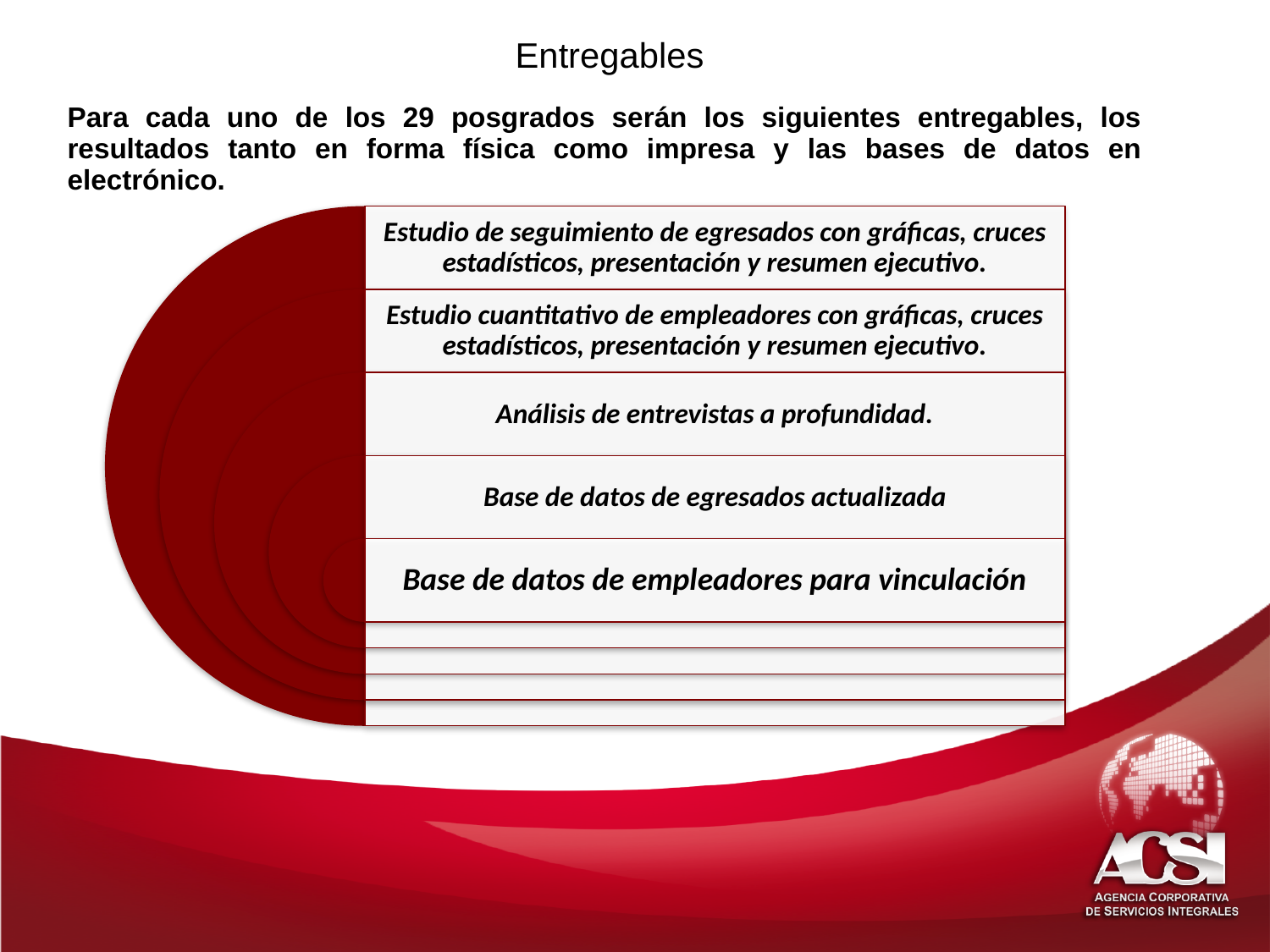

Entregables

Para cada uno de los 29 posgrados serán los siguientes entregables, los resultados tanto en forma física como impresa y las bases de datos en electrónico.
Estudio de seguimiento de egresados con gráficas, cruces estadísticos, presentación y resumen ejecutivo.
Estudio cuantitativo de empleadores con gráficas, cruces estadísticos, presentación y resumen ejecutivo.
Análisis de entrevistas a profundidad.
Base de datos de egresados actualizada
Base de datos de empleadores para vinculación